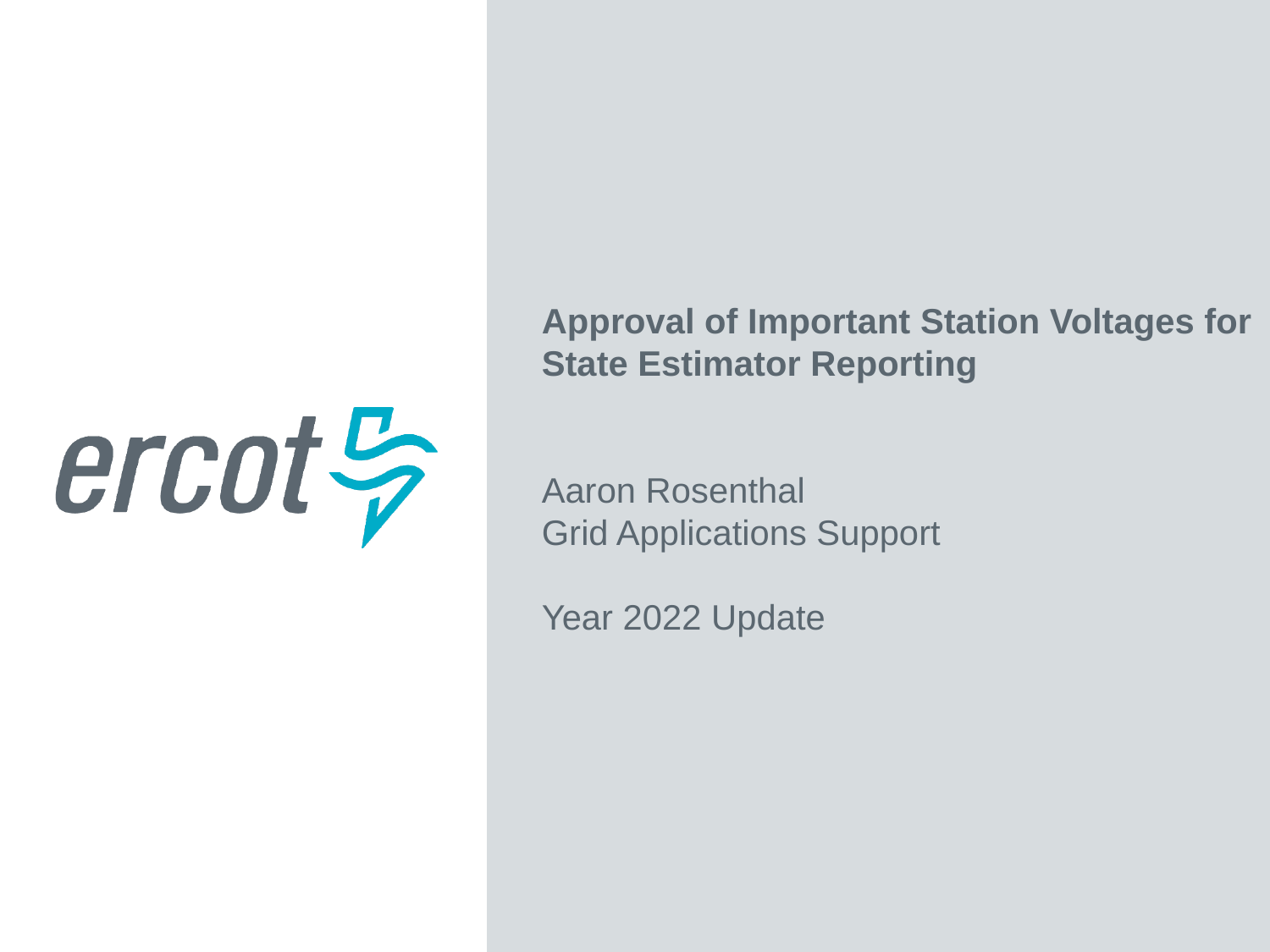

Approval of Important Station Voltages for State Estimator Reporting

Aaron Rosenthal
Grid Applications Support

Year 2022 Update